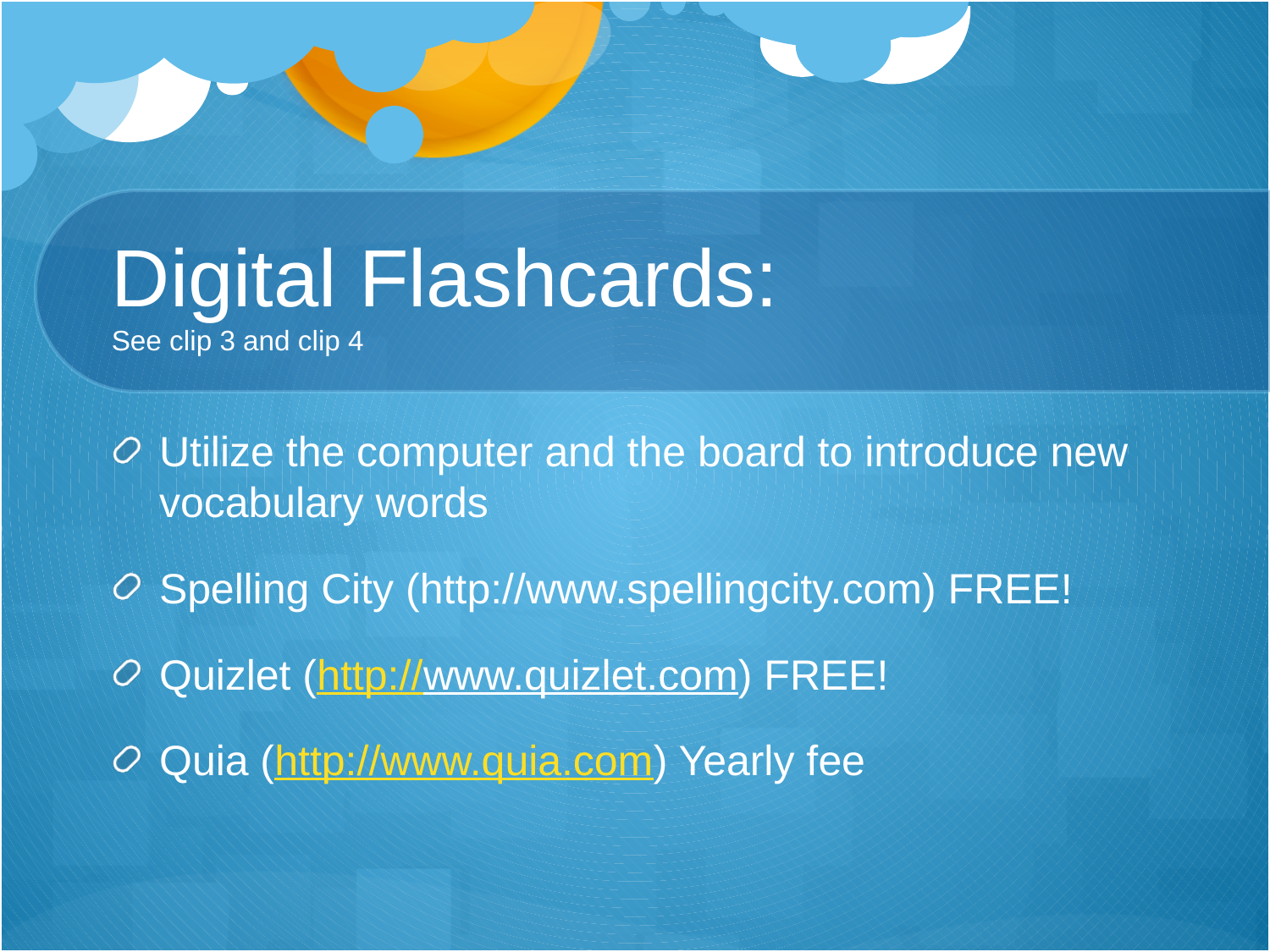

# Digital Flashcards: See clip 3 and clip 4
Utilize the computer and the board to introduce new vocabulary words
Spelling City (http://www.spellingcity.com) FREE!
Quizlet (http://www.quizlet.com) FREE!
Quia (http://www.quia.com) Yearly fee